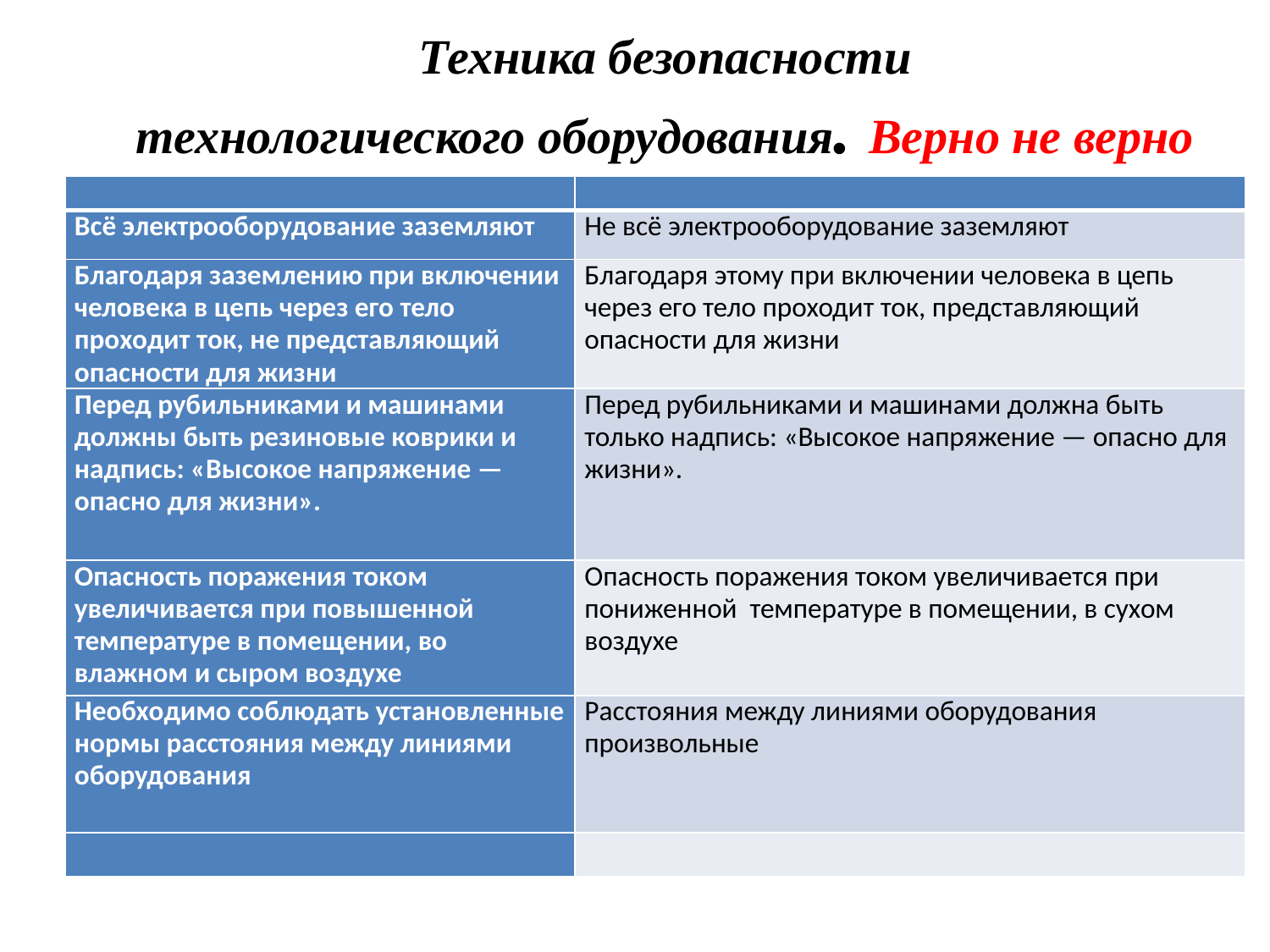

# Техника безопасности технологического оборудования. Верно не верно
|  |  |
| --- | --- |
| Всё электрооборудование заземляют | Не всё электрооборудование заземляют |
| Благодаря заземлению при включении человека в цепь через его тело проходит ток, не представляющий опасности для жизни | Благодаря этому при включении человека в цепь через его тело проходит ток, представляющий опасности для жизни |
| Перед рубильниками и машинами должны быть резиновые коврики и надпись: «Высокое напряжение — опасно для жизни». | Перед рубильниками и машинами должна быть только надпись: «Высокое напряжение — опасно для жизни». |
| Опасность поражения током увеличивается при повышенной температуре в помещении, во влажном и сыром воздухе | Опасность поражения током увеличивается при пониженной температуре в помещении, в сухом воздухе |
| Необходимо соблюдать установленные нормы расстояния между линиями оборудования | Расстояния между линиями оборудования произвольные |
|  |  |